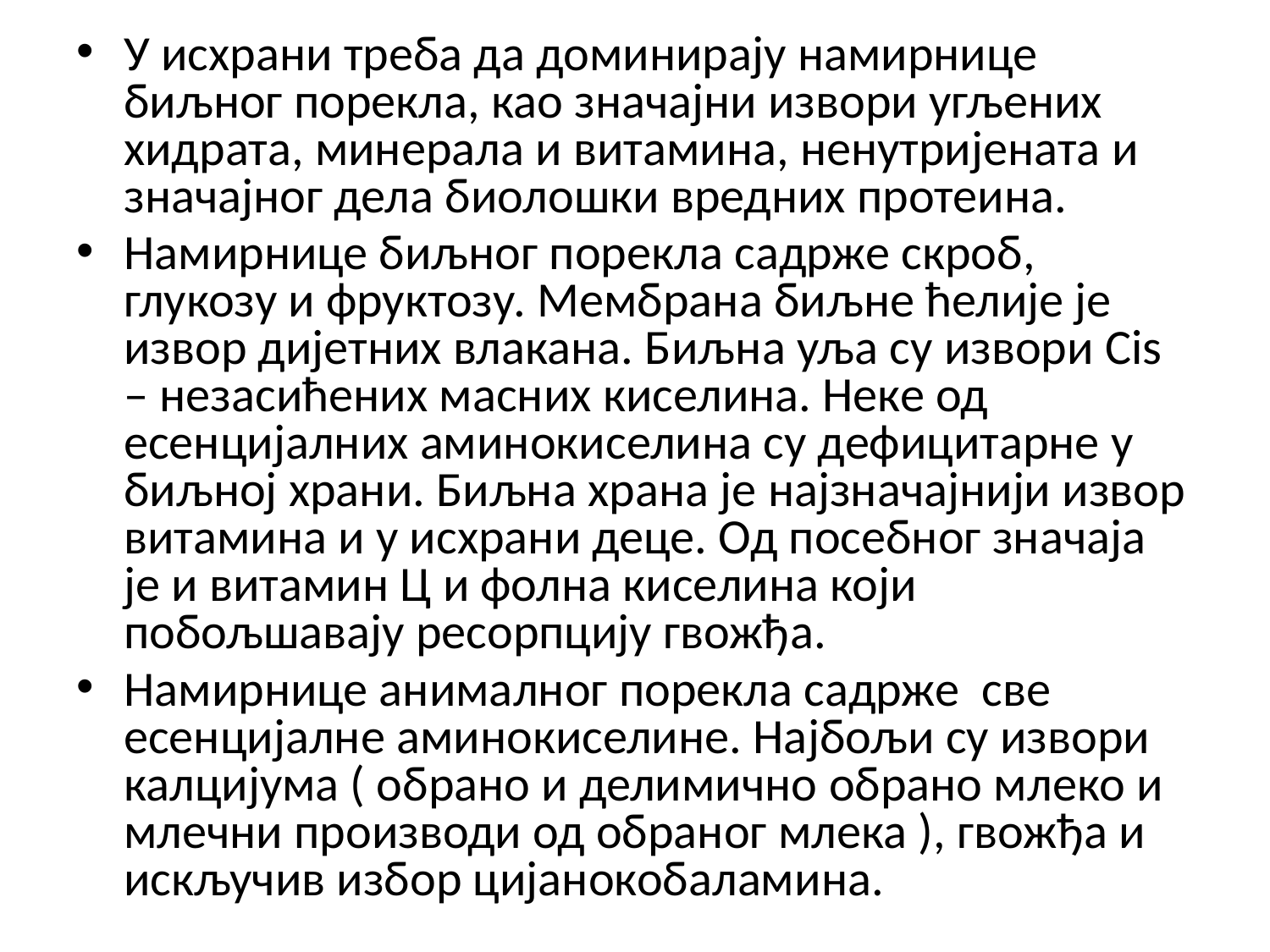

У исхрани треба да доминирају намирнице биљног порекла, као значајни извори угљених хидрата, минерала и витамина, ненутријената и значајног дела биолошки вредних протеина.
Намирнице биљног порекла садрже скроб, глукозу и фруктозу. Мембрана биљне ћелије је извор дијетних влакана. Биљнa уља су извори Cis – незасићених масних киселина. Неке од есенцијалних аминокиселина су дефицитарне у биљној храни. Биљнa храна је најзначајнији извор витамина и у исхрани деце. Од посебног значаја је и витамин Ц и фолна киселина који побољшавају ресорпцију гвожђа.
Намирнице анималног порекла садрже  све есенцијалне аминокиселине. Наjбољи су извори калцијума ( обрано и делимично обрано млеко и млечни производи од обраног млека ), гвожђа и искључив избор цијанокобаламина.